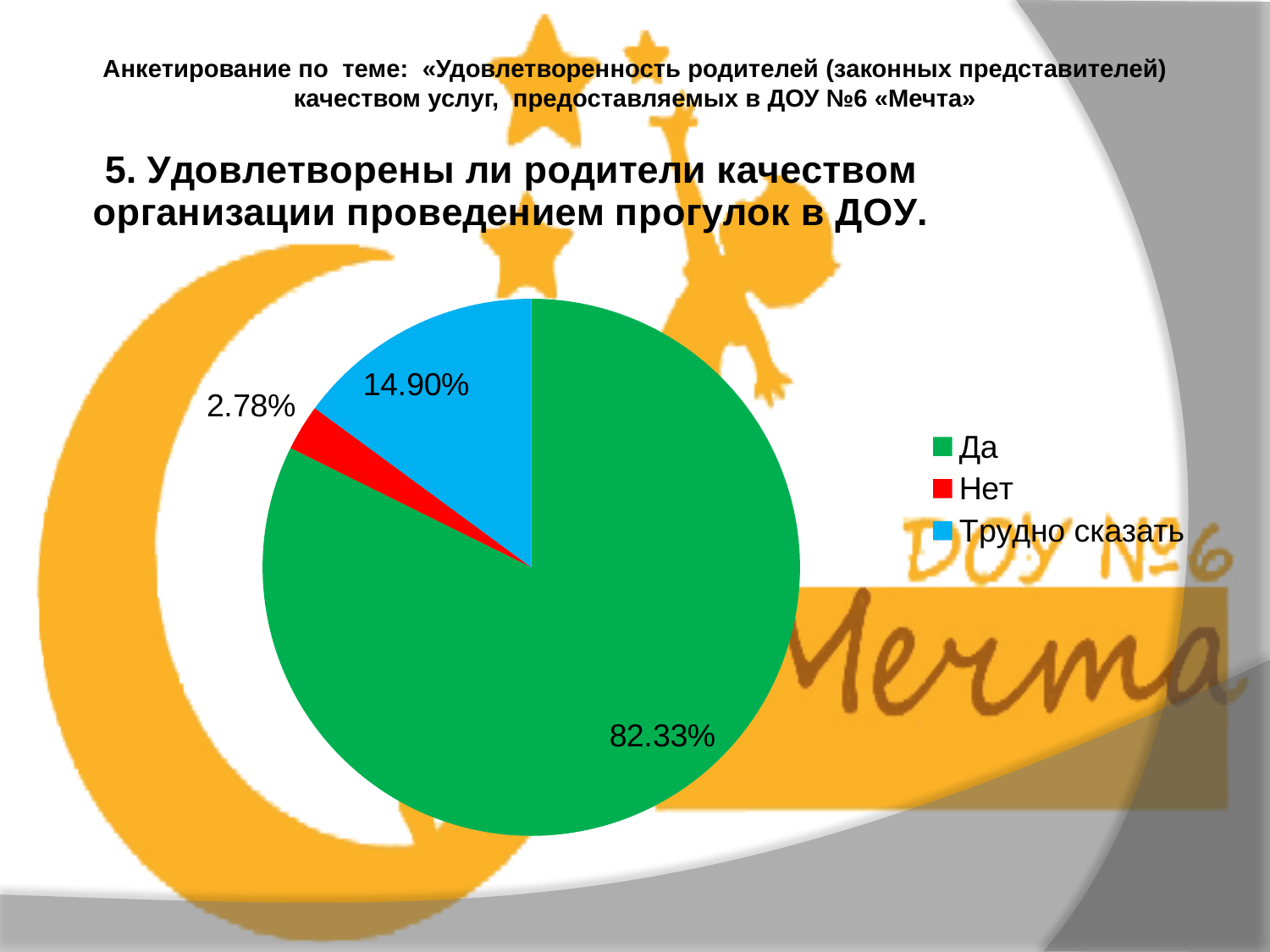

# Анкетирование по  теме:  «Удовлетворенность родителей (законных представителей) качеством услуг,  предоставляемых в ДОУ №6 «Мечта»

### Chart: 5. Удовлетворены ли родители качеством организации проведением прогулок в ДОУ.

| Category | С удовольствием ли Ваш ребенок посещает детский сад? |
|---|---|
| Да | 0.82325 |
| Нет | 0.02775000000000001 |
| Трудно сказать | 0.14900000000000016 |